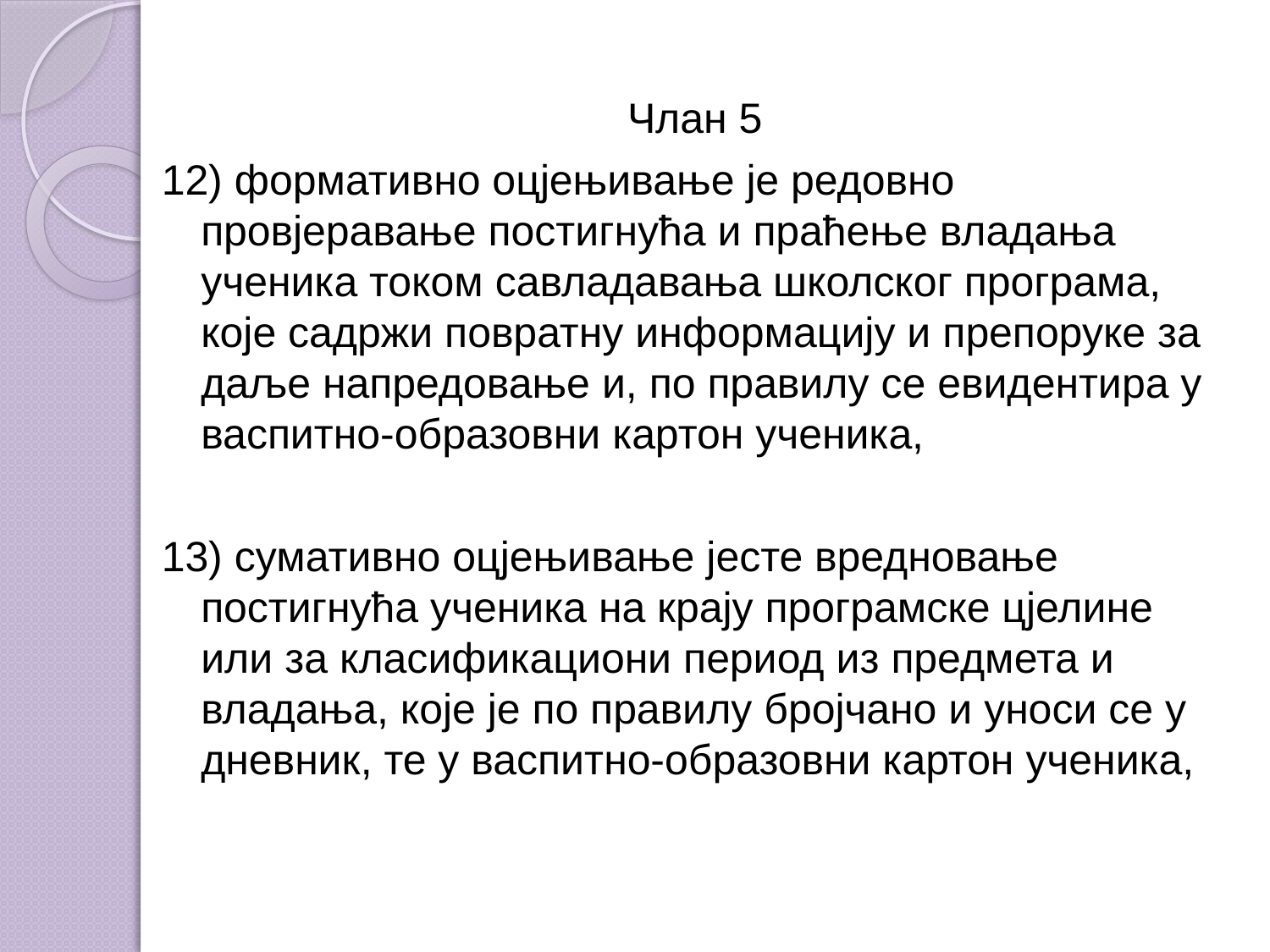

Члан 5
12) формативно оцјењивање је редовно провјеравање постигнућа и праћење владања ученика током савладавања школског програма, које садржи повратну информацију и препоруке за даље напредовање и, по правилу се евидентира у васпитно-образовни картон ученика,

13) сумативно оцјењивање јесте вредновање постигнућа ученика на крају програмске цјелине или за класификациони период из предмета и владања, које је по правилу бројчано и уноси се у дневник, те у васпитно-образовни картон ученика,